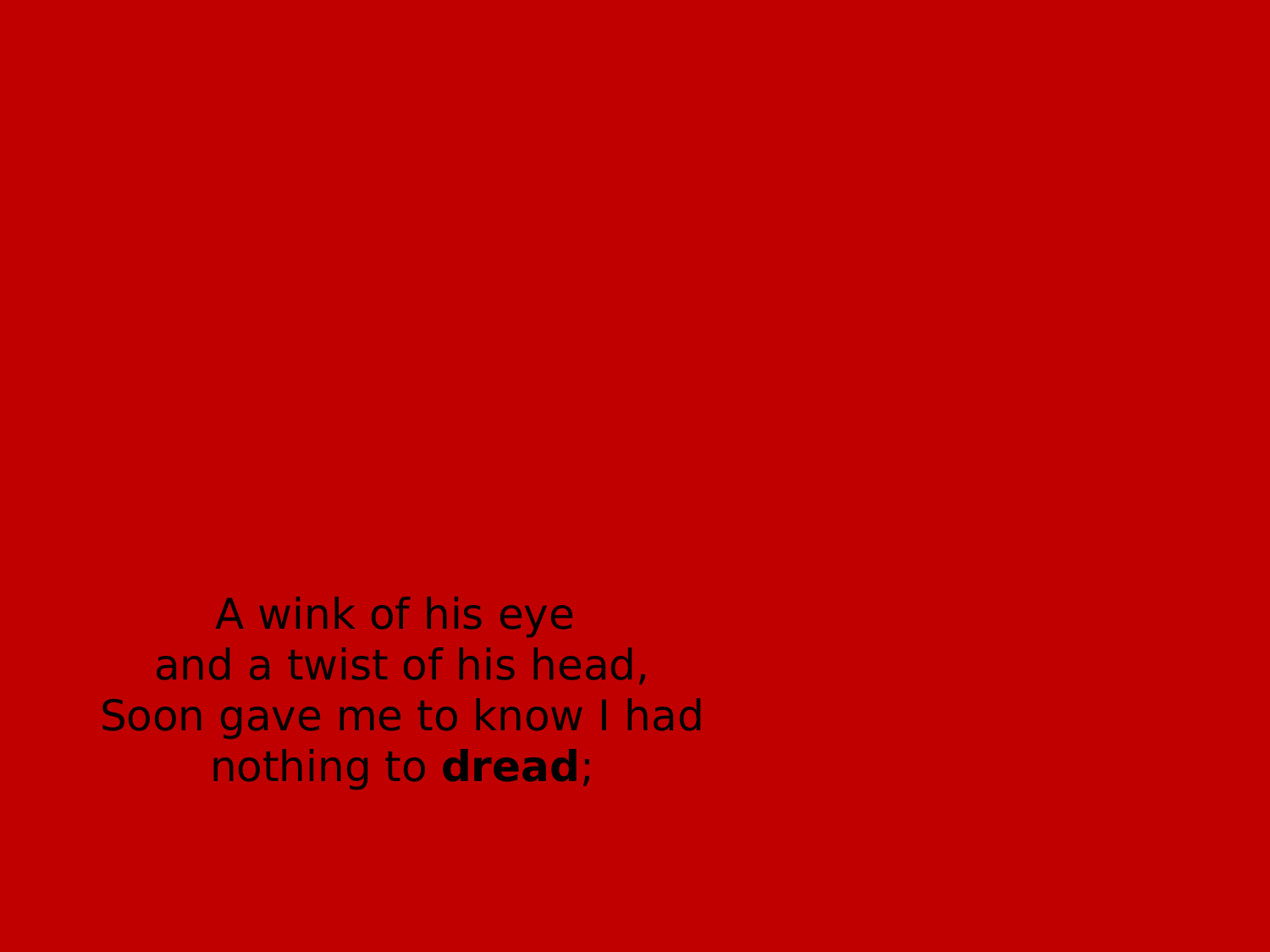

A wink of his eye
and a twist of his head,
Soon gave me to know I had nothing to dread;